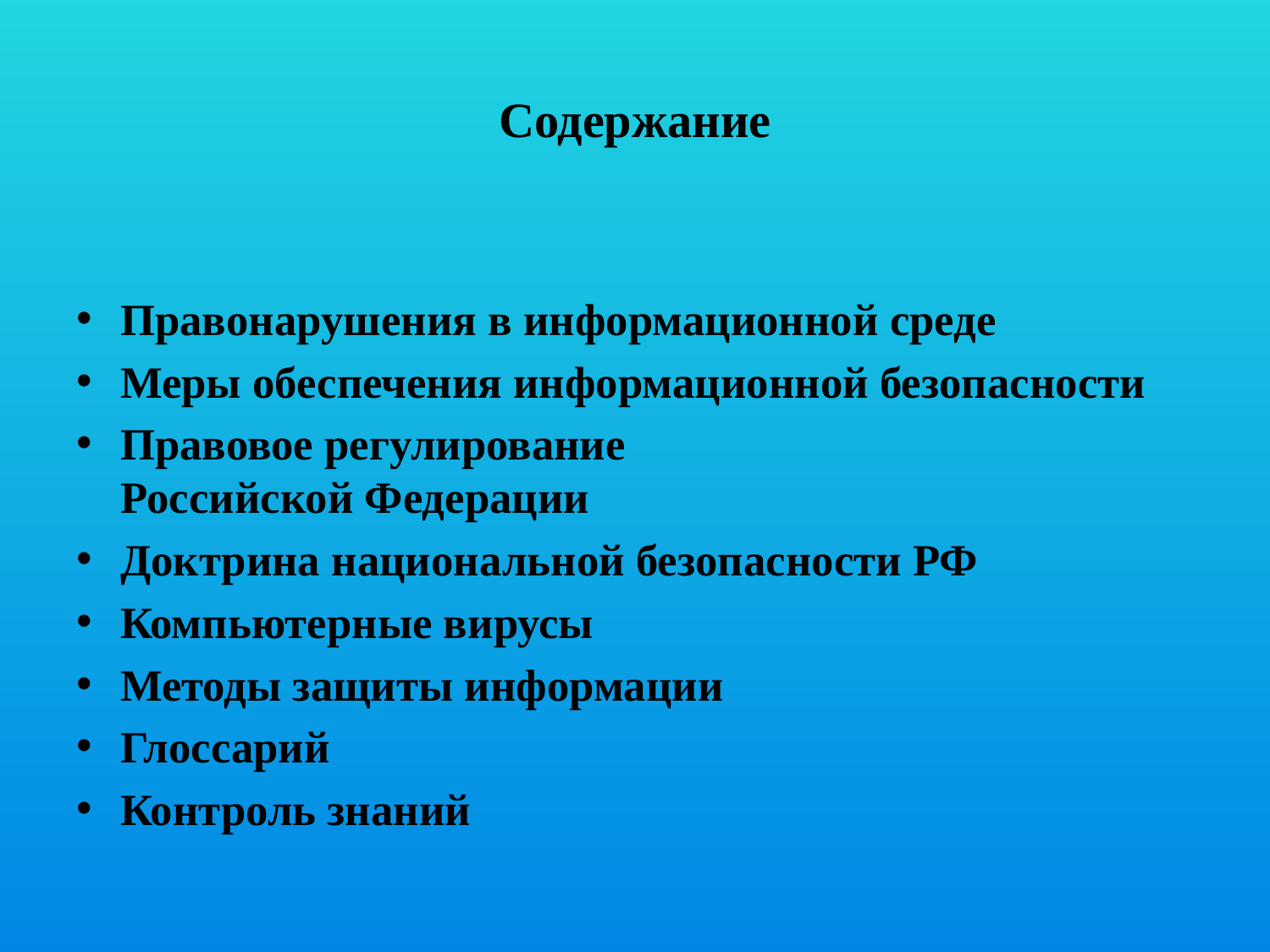

# Содержание

Правонарушения в информационной среде
Меры обеспечения информационной безопасности
Правовое регулирование
Российской Федерации
Доктрина национальной безопасности РФ
Компьютерные вирусы
Методы защиты информации
Глоссарий
Контроль знаний